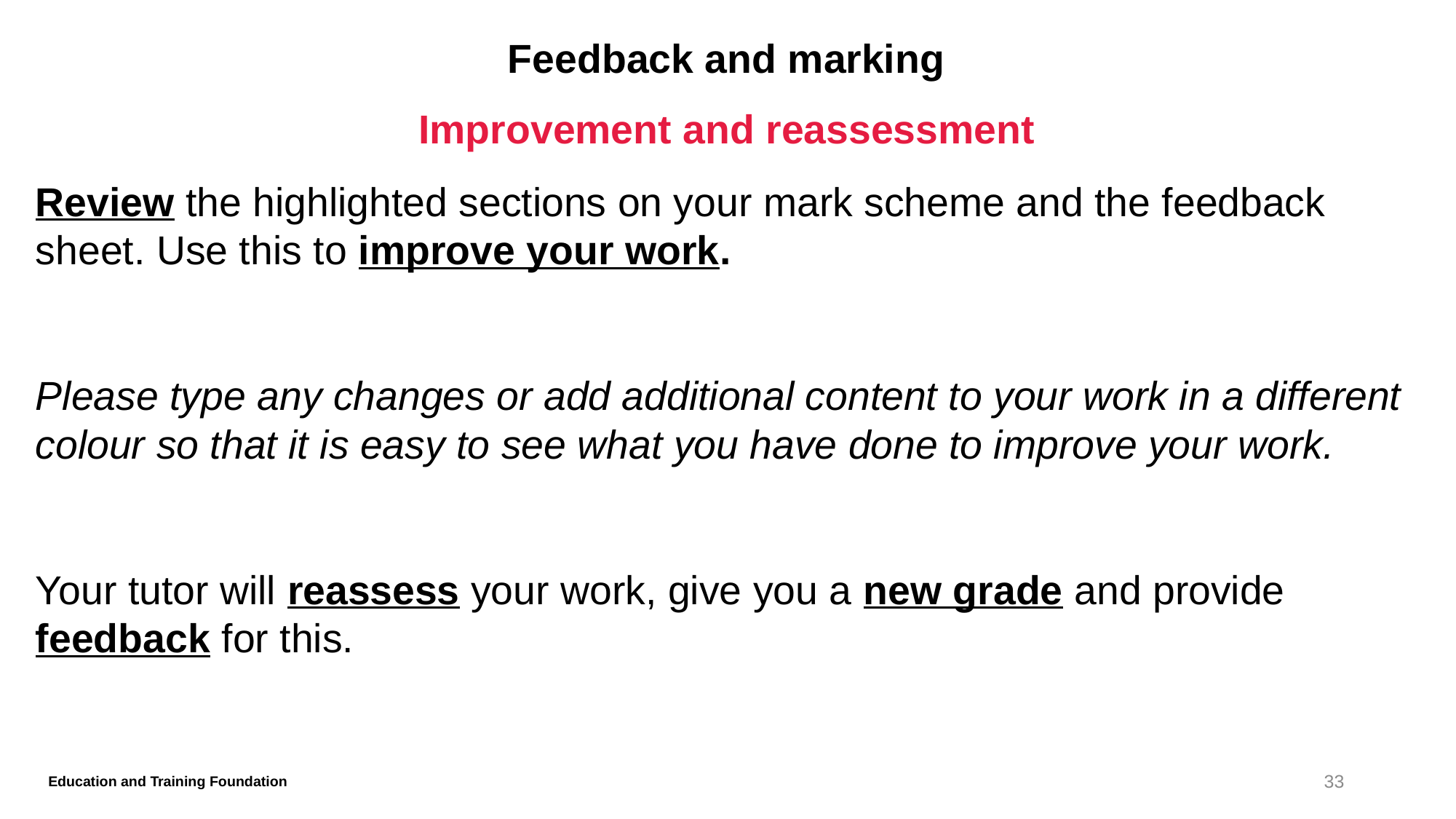

# Feedback and marking
Improvement and reassessment
Review the highlighted sections on your mark scheme and the feedback sheet. Use this to improve your work.

Please type any changes or add additional content to your work in a different colour so that it is easy to see what you have done to improve your work.

Your tutor will reassess your work, give you a new grade and provide feedback for this.
33
Education and Training Foundation